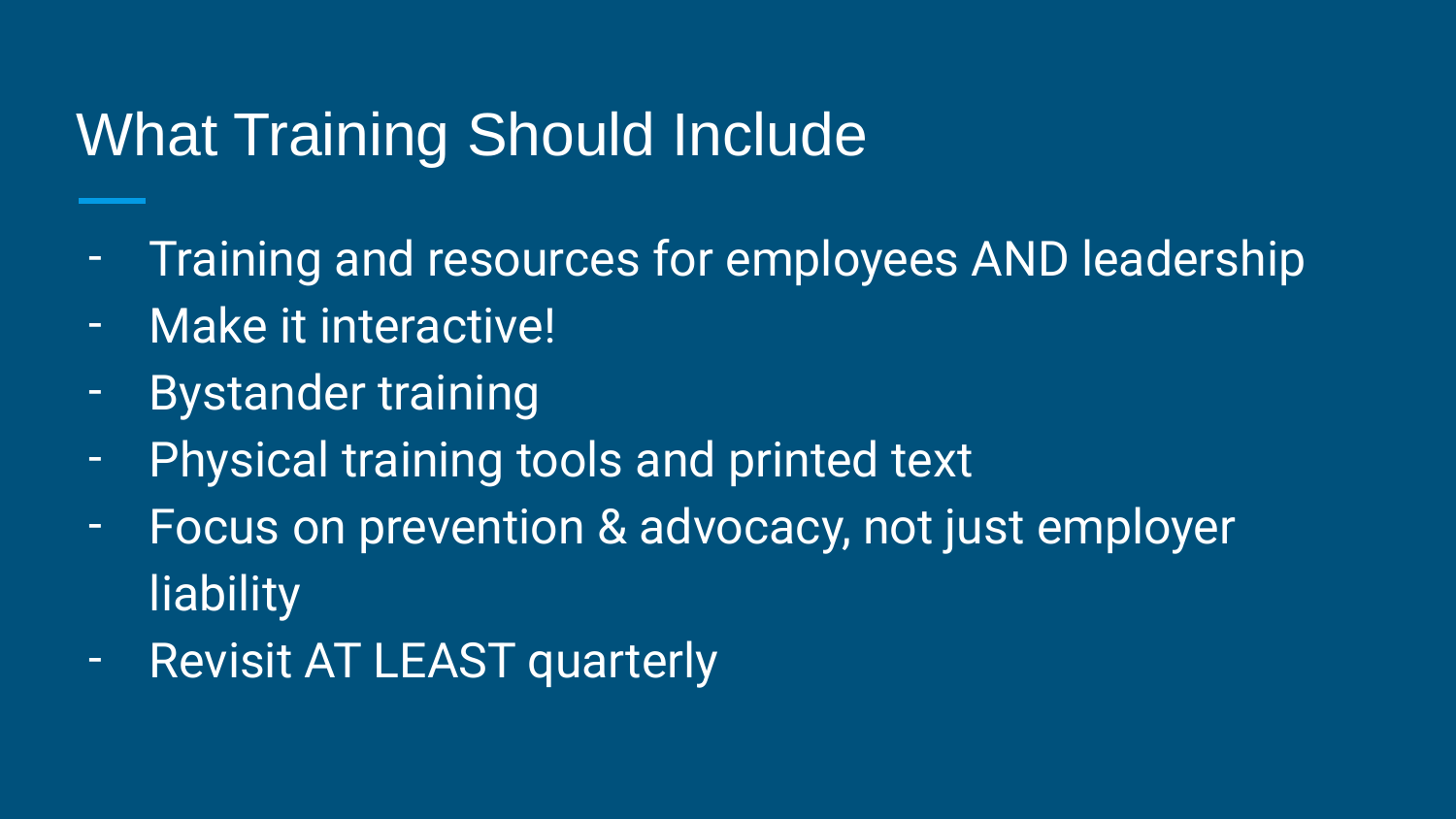

# What Training Should Include
Training and resources for employees AND leadership
Make it interactive!
Bystander training
Physical training tools and printed text
Focus on prevention & advocacy, not just employer liability
Revisit AT LEAST quarterly